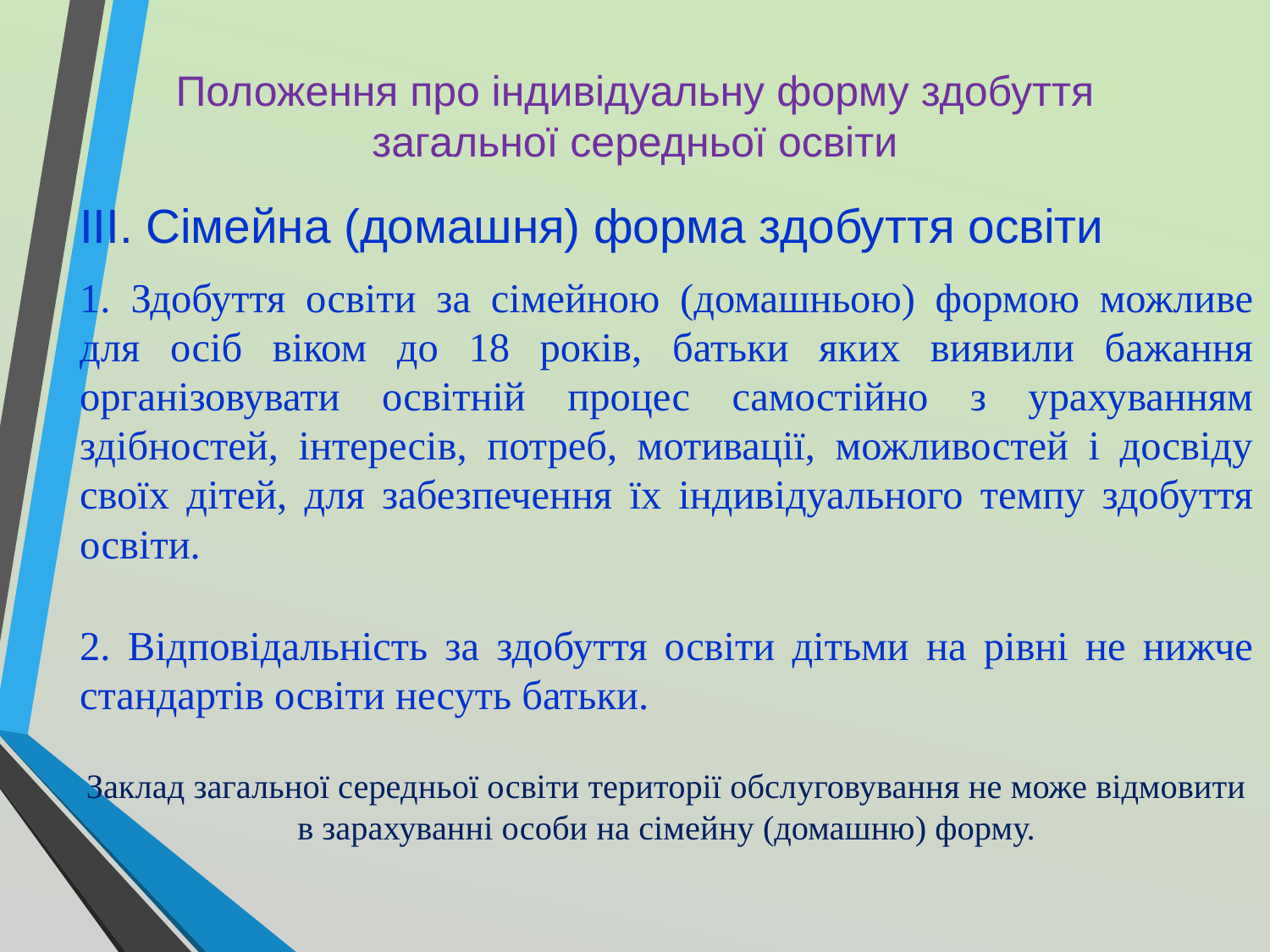

# Положення про індивідуальну форму здобуття загальної середньої освіти
III. Сімейна (домашня) форма здобуття освіти
1. Здобуття освіти за сімейною (домашньою) формою можливе для осіб віком до 18 років, батьки яких виявили бажання організовувати освітній процес самостійно з урахуванням здібностей, інтересів, потреб, мотивації, можливостей і досвіду своїх дітей, для забезпечення їх індивідуального темпу здобуття освіти.

2. Відповідальність за здобуття освіти дітьми на рівні не нижче стандартів освіти несуть батьки.

Заклад загальної середньої освіти території обслуговування не може відмовити в зарахуванні особи на сімейну (домашню) форму.